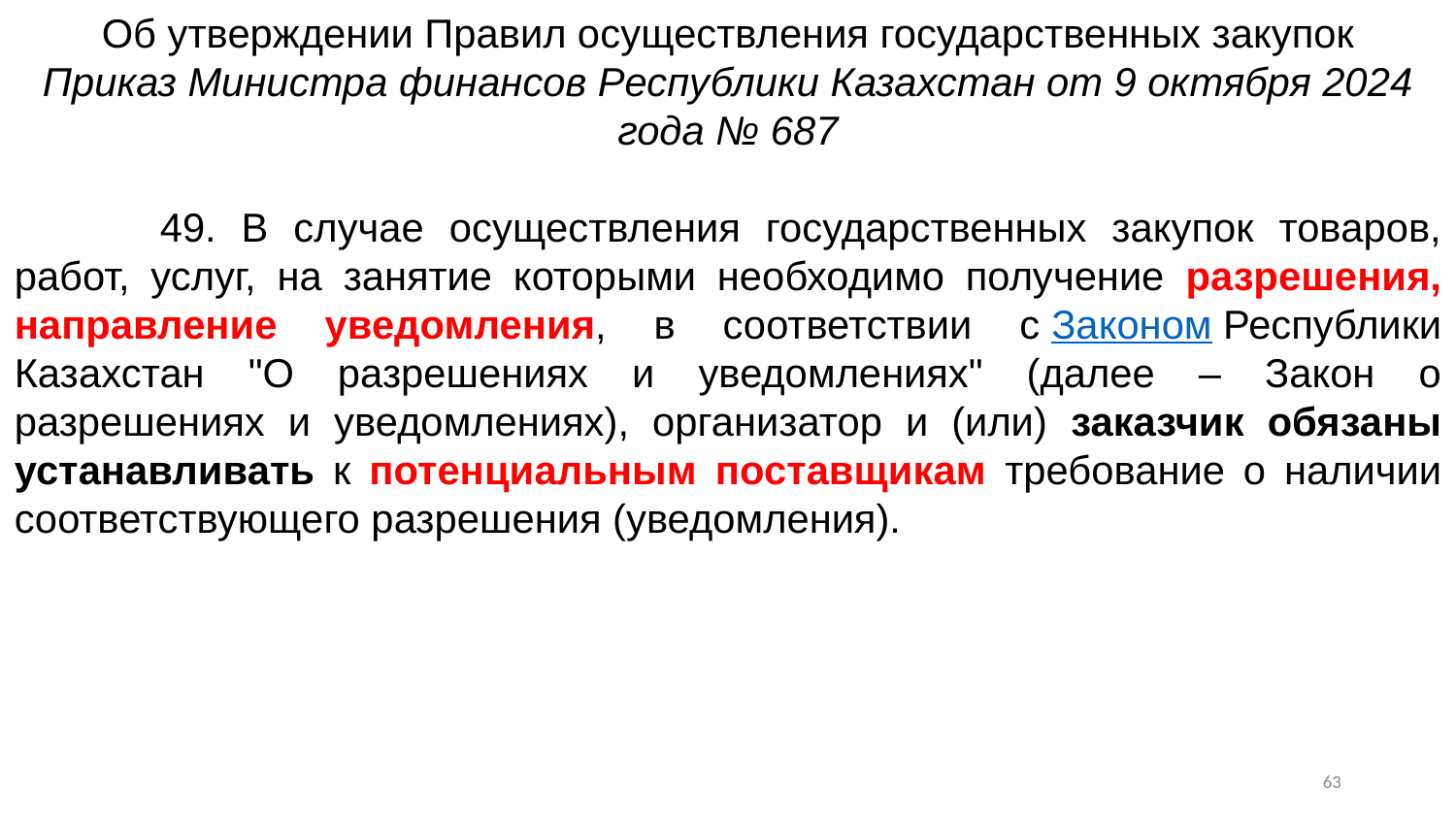

Об утверждении Правил осуществления государственных закупок
Приказ Министра финансов Республики Казахстан от 9 октября 2024 года № 687

	49. В случае осуществления государственных закупок товаров, работ, услуг, на занятие которыми необходимо получение разрешения, направление уведомления, в соответствии с Законом Республики Казахстан "О разрешениях и уведомлениях" (далее – Закон о разрешениях и уведомлениях), организатор и (или) заказчик обязаны устанавливать к потенциальным поставщикам требование о наличии соответствующего разрешения (уведомления).
63